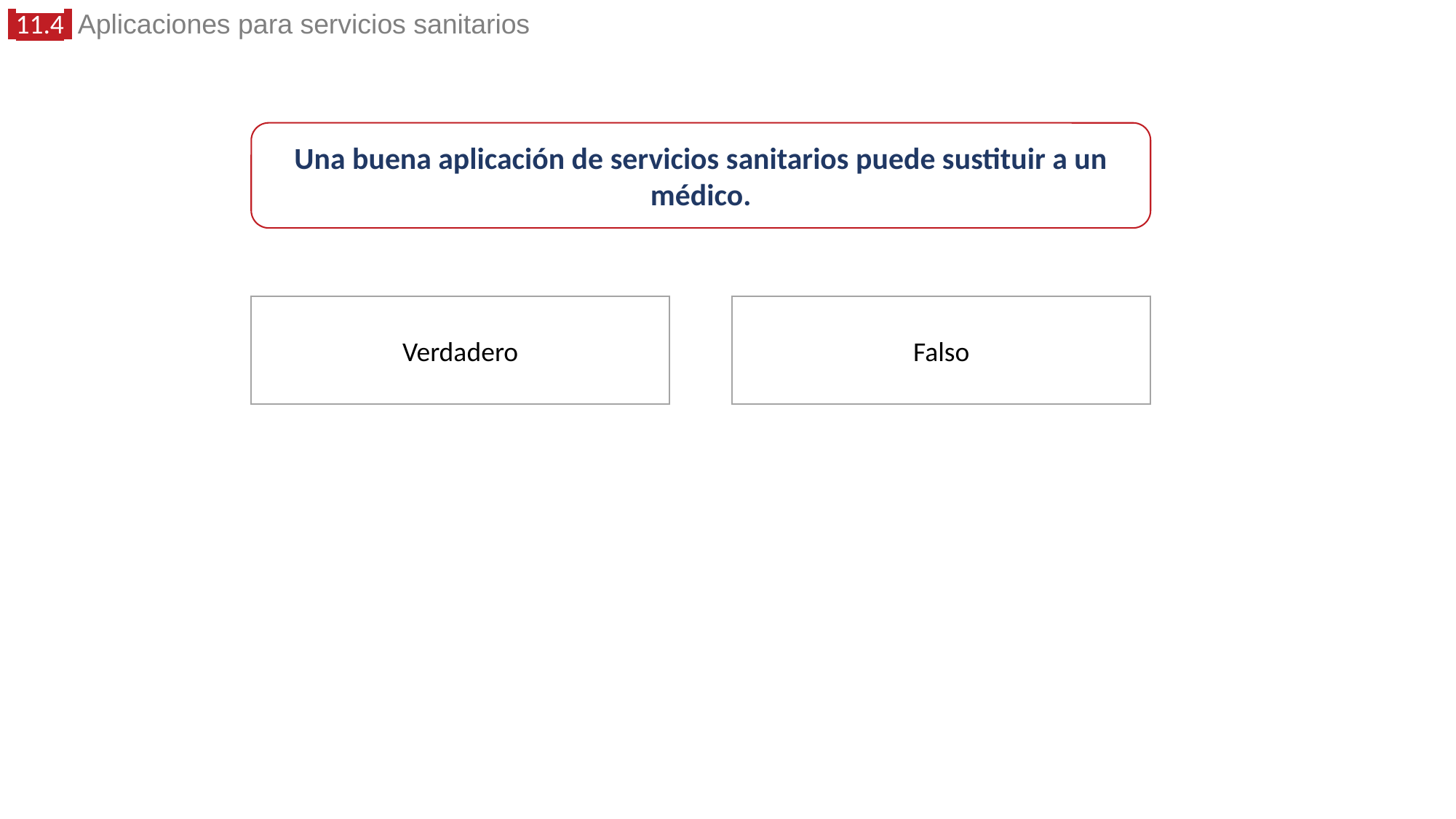

Una buena aplicación de servicios sanitarios puede sustituir a un médico.
Falso
Verdadero